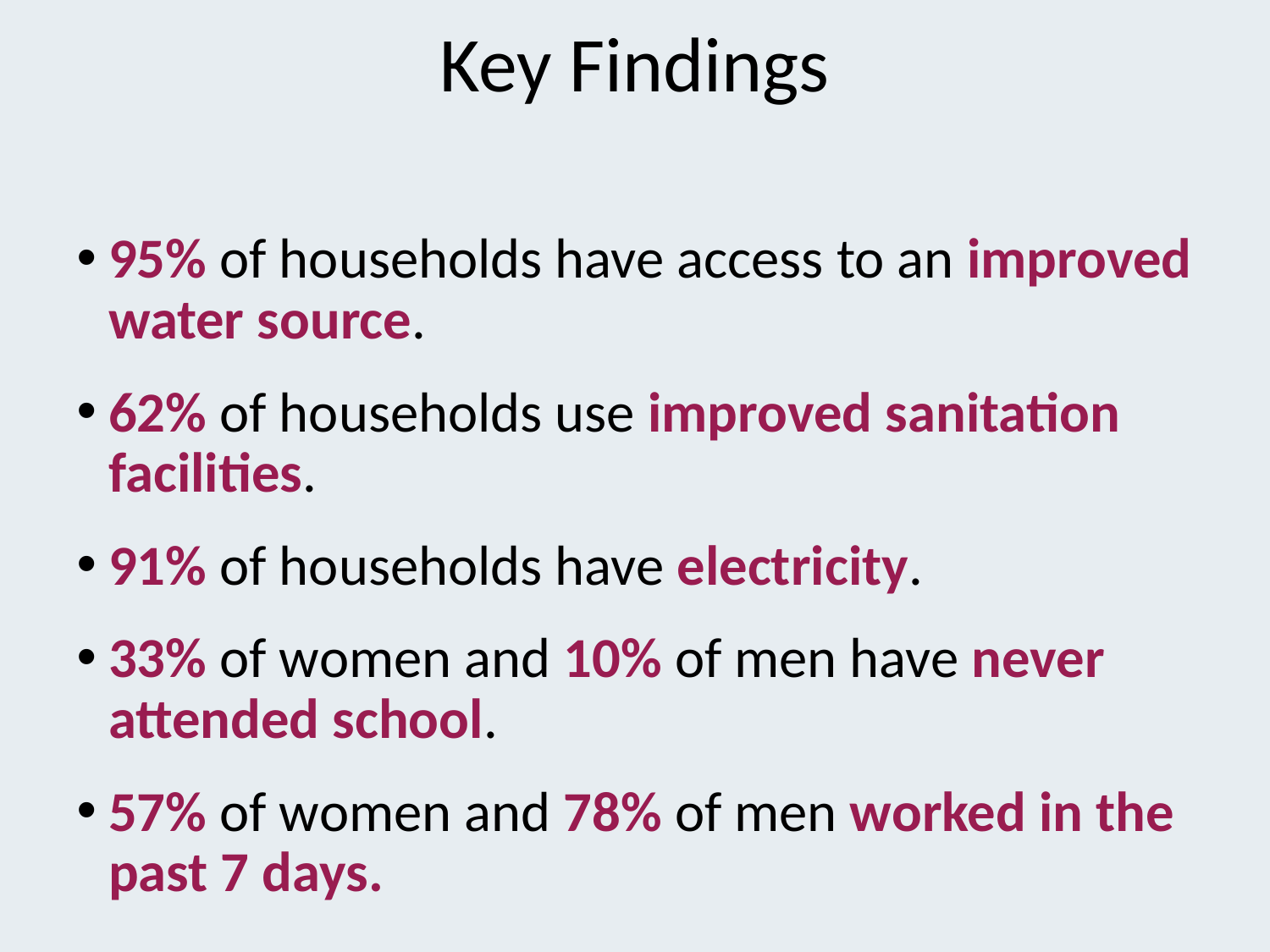

# Key Findings
95% of households have access to an improved water source.
62% of households use improved sanitation facilities.
91% of households have electricity.
33% of women and 10% of men have never attended school.
57% of women and 78% of men worked in the past 7 days.